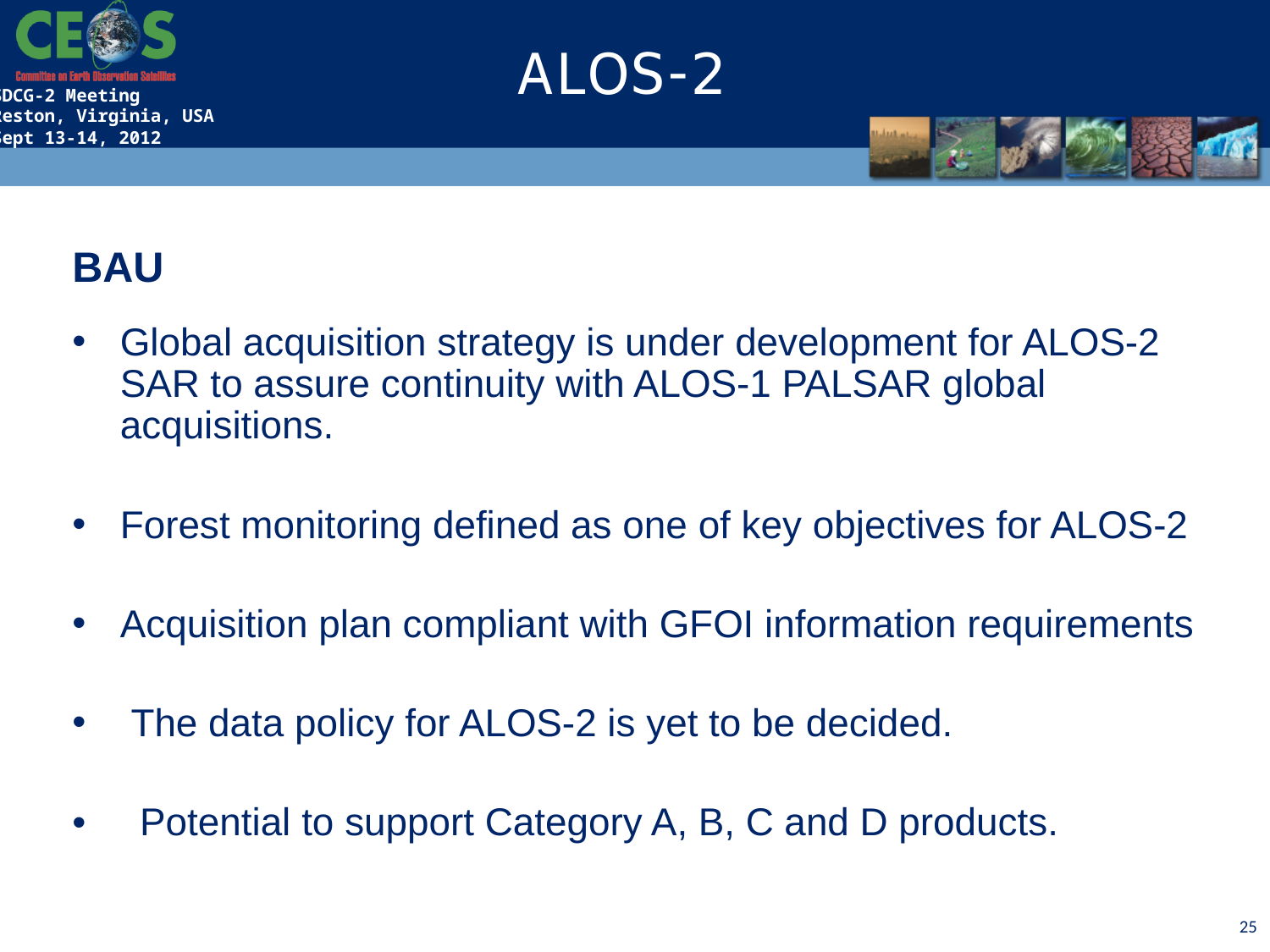

ALOS-2
BAU

Global acquisition strategy is under development for ALOS-2 SAR to assure continuity with ALOS-1 PALSAR global acquisitions.

Forest monitoring defined as one of key objectives for ALOS-2

Acquisition plan compliant with GFOI information requirements

 The data policy for ALOS-2 is yet to be decided.

•     Potential to support Category A, B, C and D products.
25